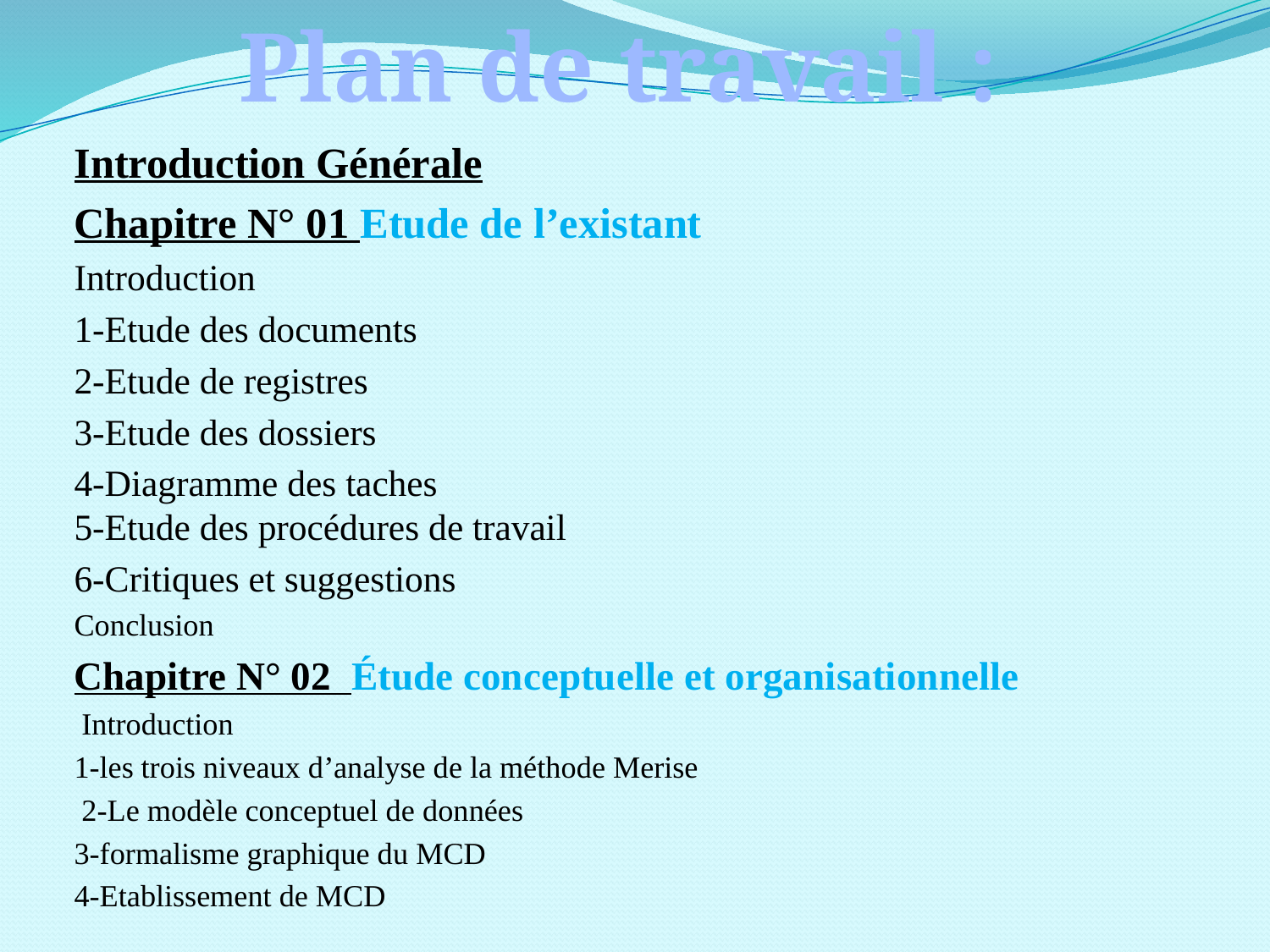

Plan de travail :
#
Introduction Générale
Chapitre N° 01 Etude de l’existant
Introduction
1-Etude des documents
2-Etude de registres
3-Etude des dossiers
4-Diagramme des taches 
5-Etude des procédures de travail
6-Critiques et suggestions
Conclusion
Chapitre N° 02  Étude conceptuelle et organisationnelle
 Introduction
1-les trois niveaux d’analyse de la méthode Merise
 2-Le modèle conceptuel de données
3-formalisme graphique du MCD
4-Etablissement de MCD